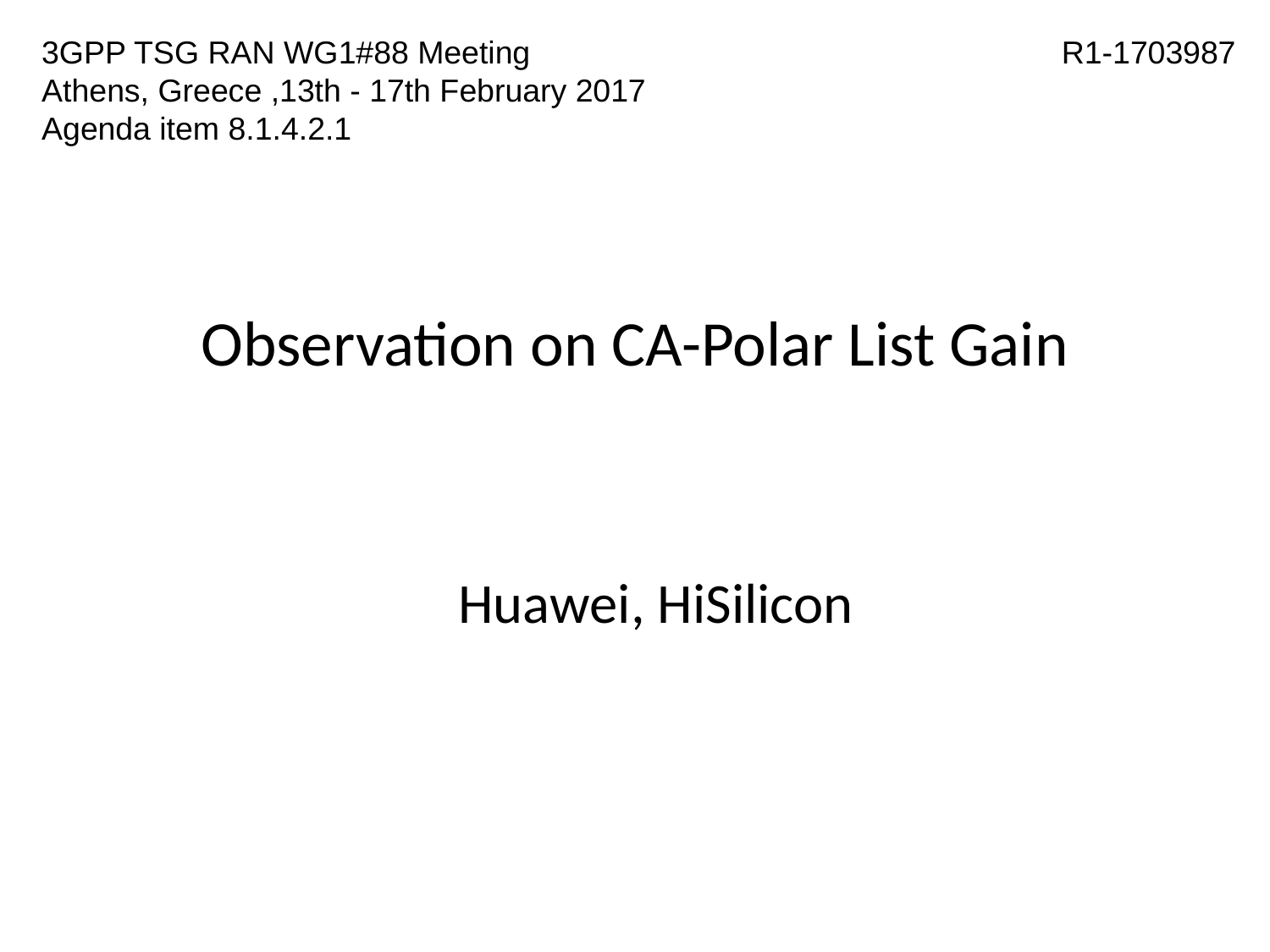

3GPP TSG RAN WG1#88 Meeting
Athens, Greece ,13th - 17th February 2017
Agenda item 8.1.4.2.1
R1-1703987
Observation on CA-Polar List Gain
Huawei, HiSilicon